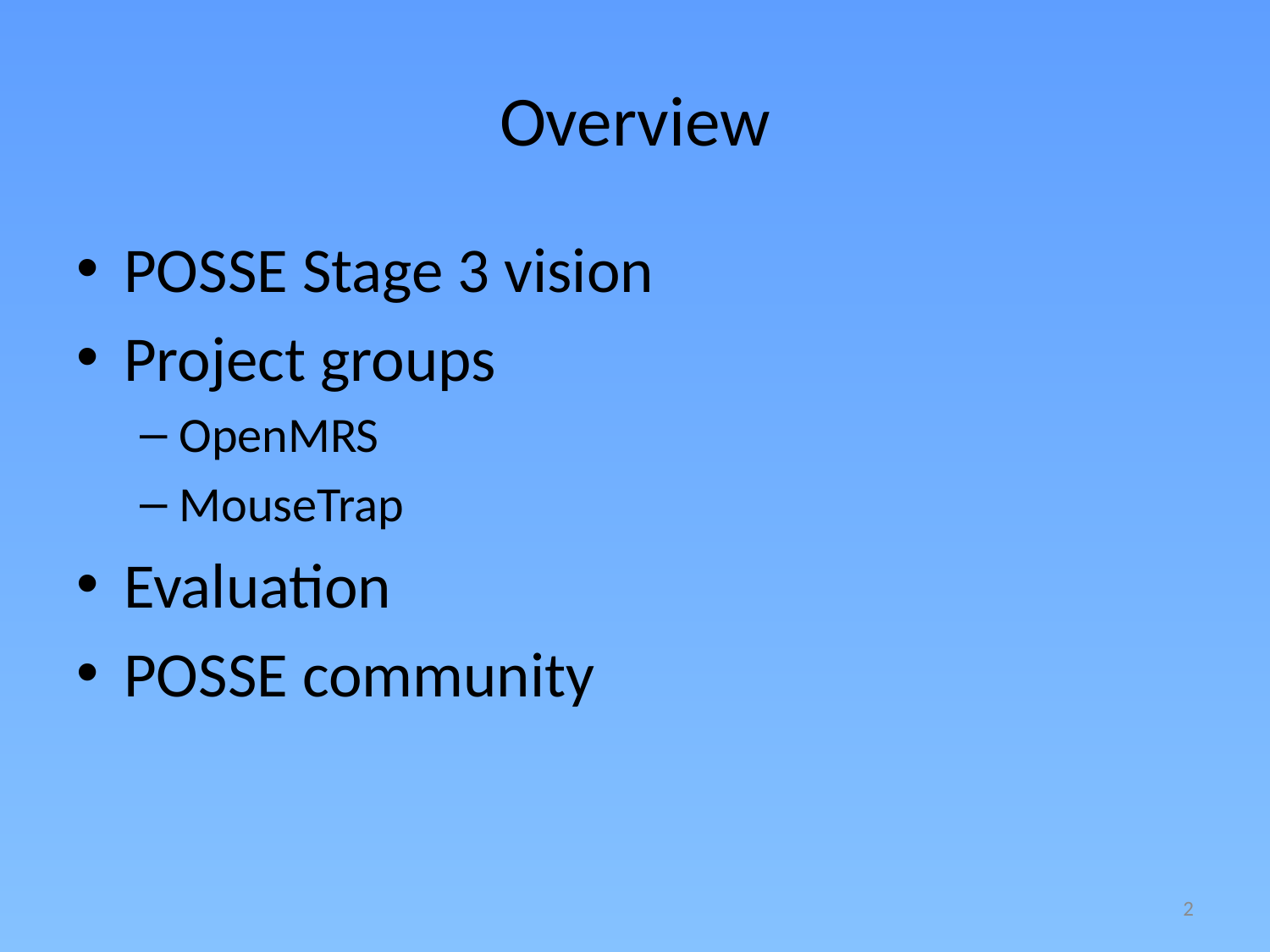

# Overview
POSSE Stage 3 vision
Project groups
OpenMRS
MouseTrap
Evaluation
POSSE community
2